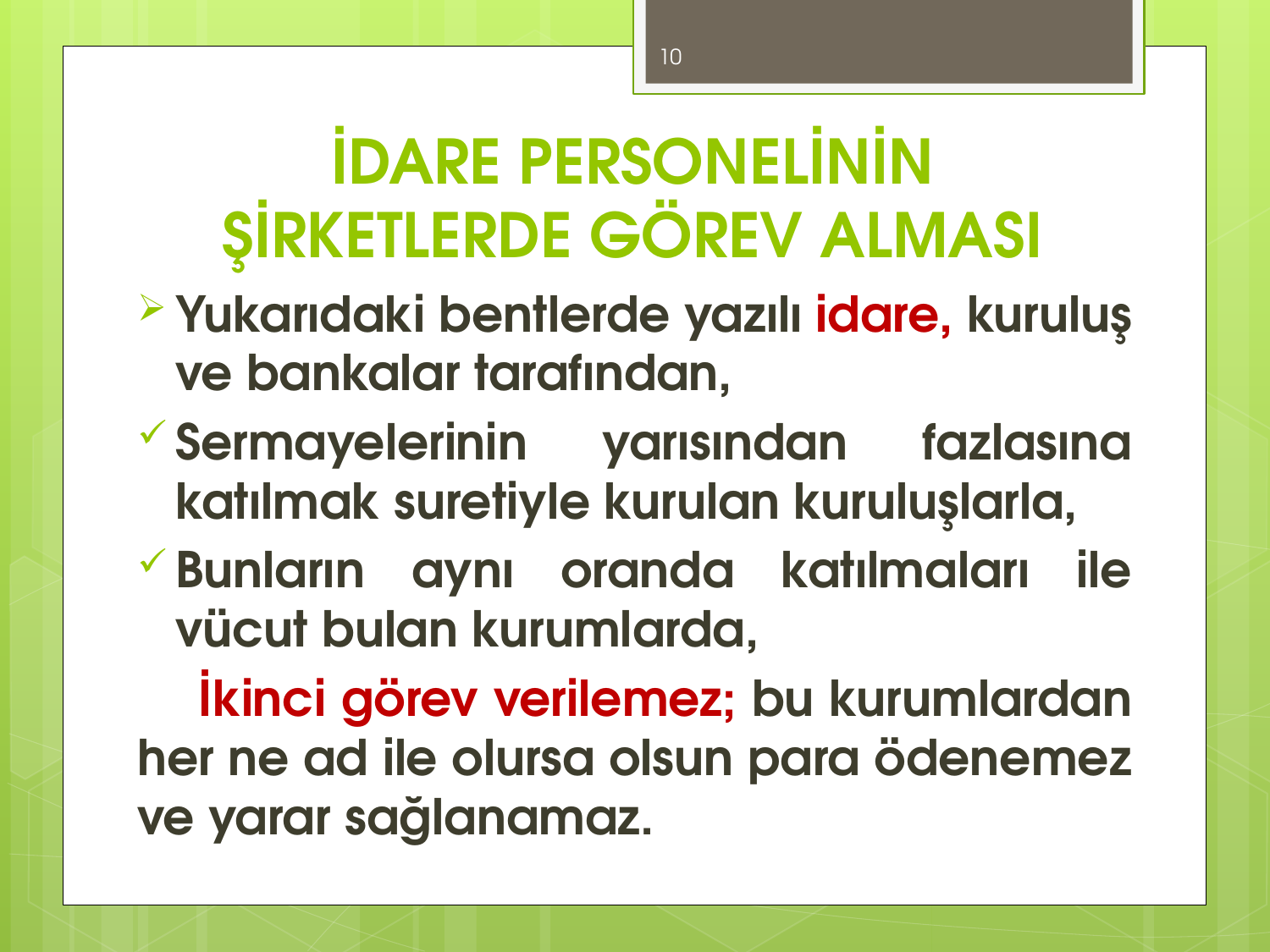

10
# İDARE PERSONELİNİN ŞİRKETLERDE GÖREV ALMASI
Yukarıdaki bentlerde yazılı idare, kuruluş ve bankalar tarafından,
Sermayelerinin yarısından fazlasına katılmak suretiyle kurulan kuruluşlarla,
Bunların aynı oranda katılmaları ile vücut bulan kurumlarda,
    İkinci görev verilemez; bu kurumlardan her ne ad ile olursa olsun para ödenemez ve yarar sağlanamaz.